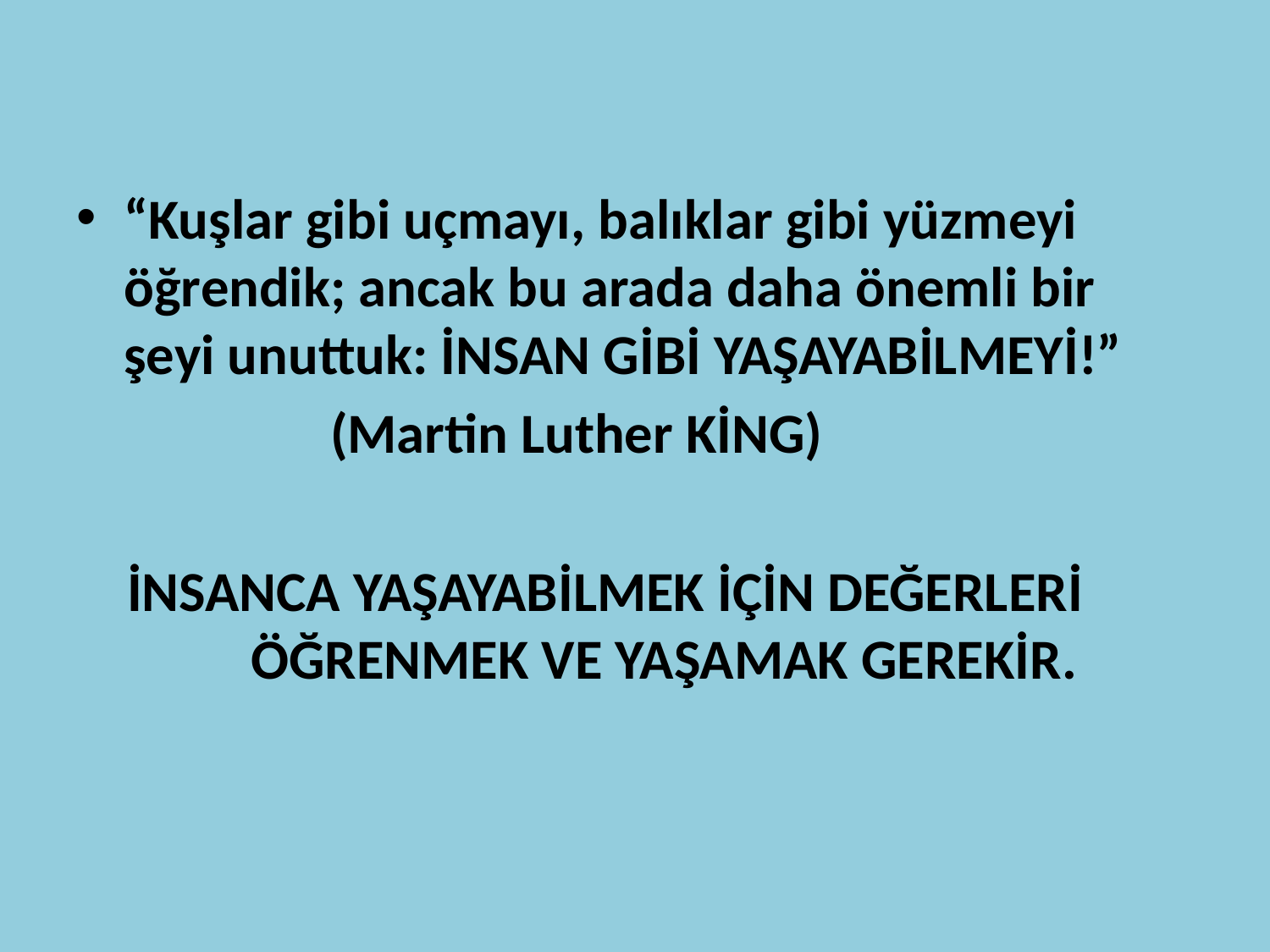

#
“Kuşlar gibi uçmayı, balıklar gibi yüzmeyi öğrendik; ancak bu arada daha önemli bir şeyi unuttuk: İNSAN GİBİ YAŞAYABİLMEYİ!”
                    (Martin Luther KİNG)

    İNSANCA YAŞAYABİLMEK İÇİN DEĞERLERİ           	ÖĞRENMEK VE YAŞAMAK GEREKİR.